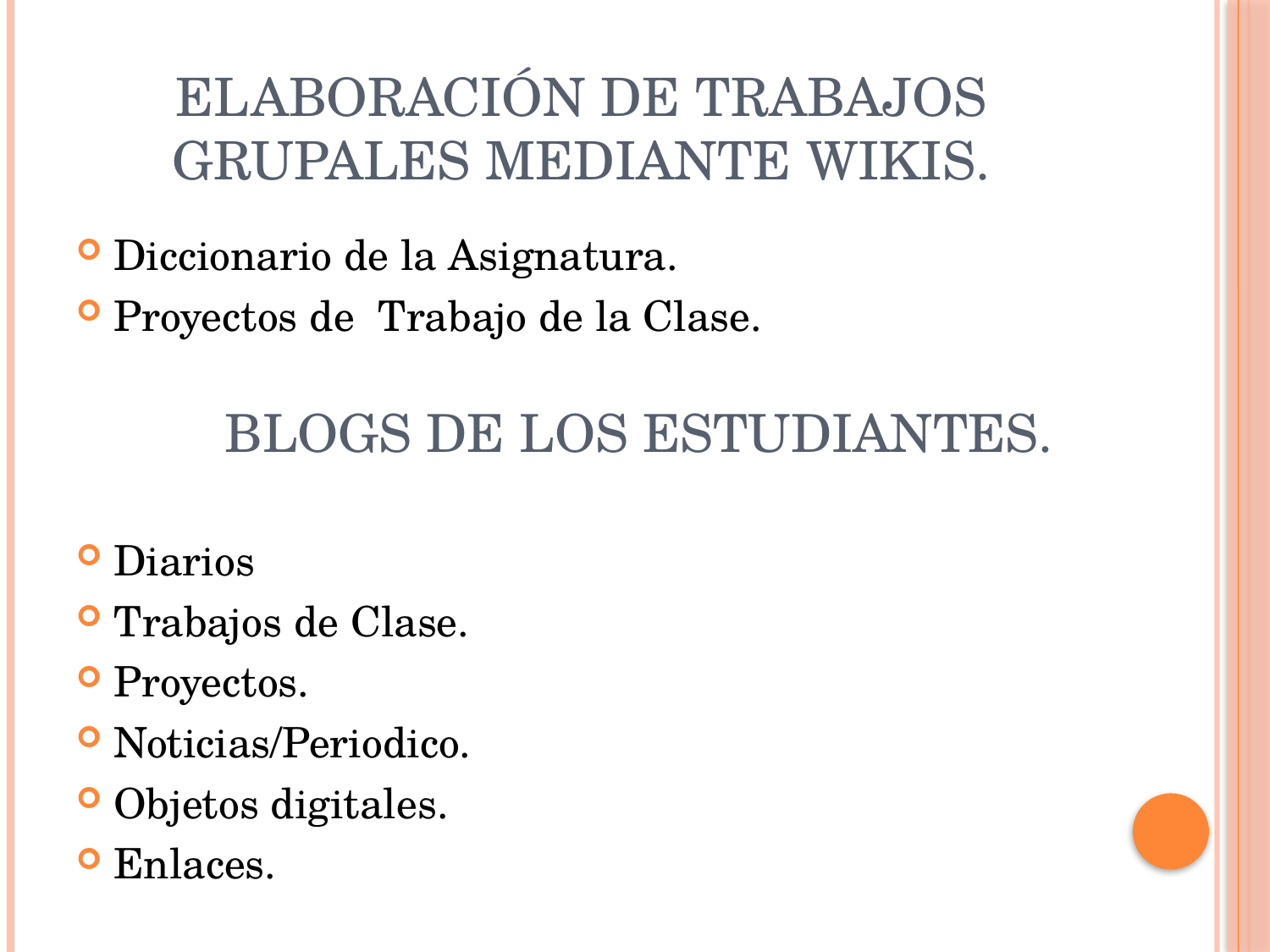

# Elaboración de Trabajos Grupales mediante WIKIS.
Diccionario de la Asignatura.
Proyectos de  Trabajo de la Clase.

Blogs de los Estudiantes.

Diarios
Trabajos de Clase.
Proyectos.
Noticias/Periodico.
Objetos digitales.
Enlaces.